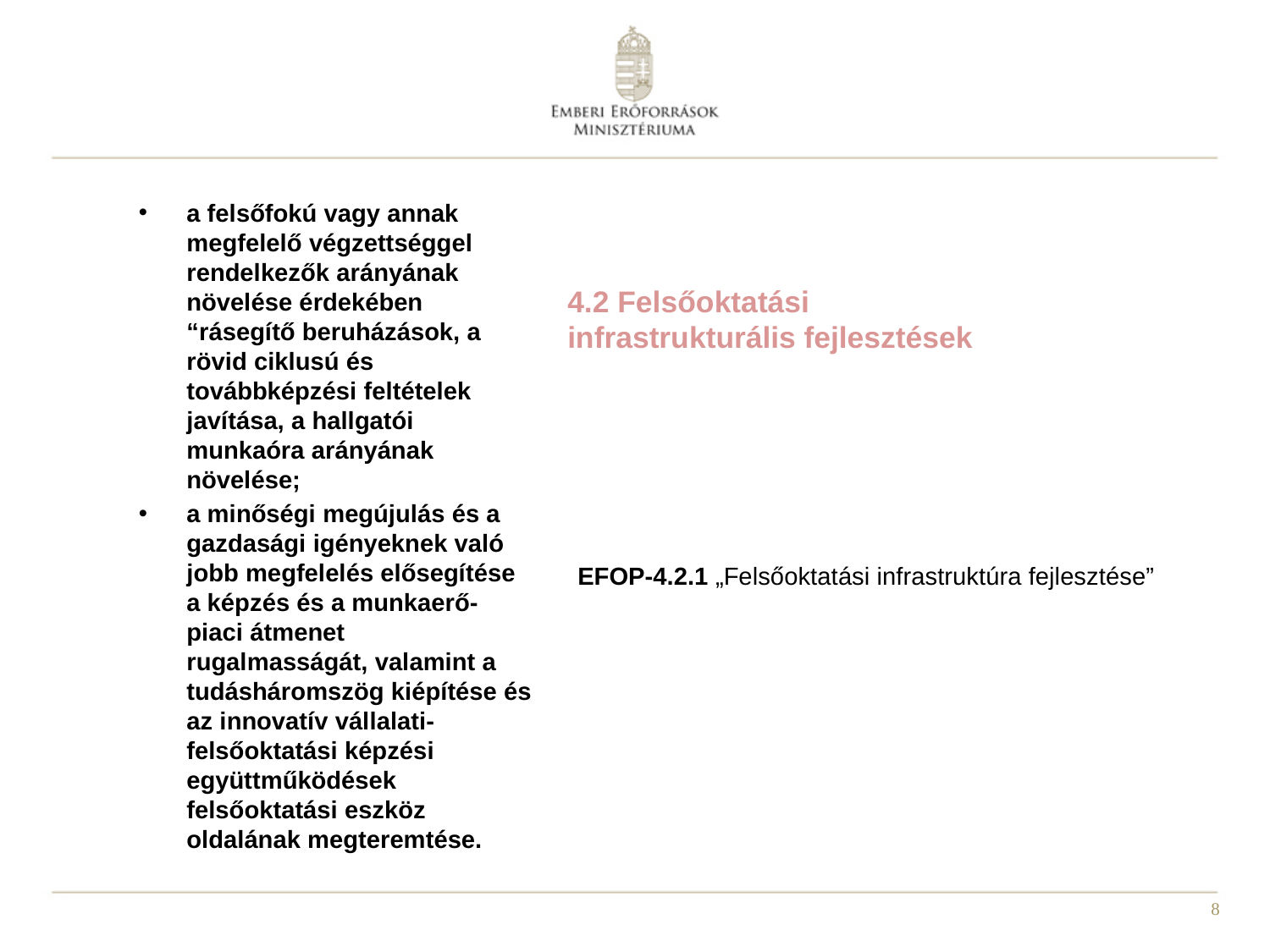

a felsőfokú vagy annak megfelelő végzettséggel rendelkezők arányának növelése érdekében “rásegítő beruházások, a rövid ciklusú és továbbképzési feltételek javítása, a hallgatói munkaóra arányának növelése;
a minőségi megújulás és a gazdasági igényeknek való jobb megfelelés elősegítése a képzés és a munkaerő-piaci átmenet rugalmasságát, valamint a tudásháromszög kiépítése és az innovatív vállalati-felsőoktatási képzési együttműködések felsőoktatási eszköz oldalának megteremtése.

# 4.2 Felsőoktatási infrastrukturális fejlesztések

EFOP-4.2.1 „Felsőoktatási infrastruktúra fejlesztése”